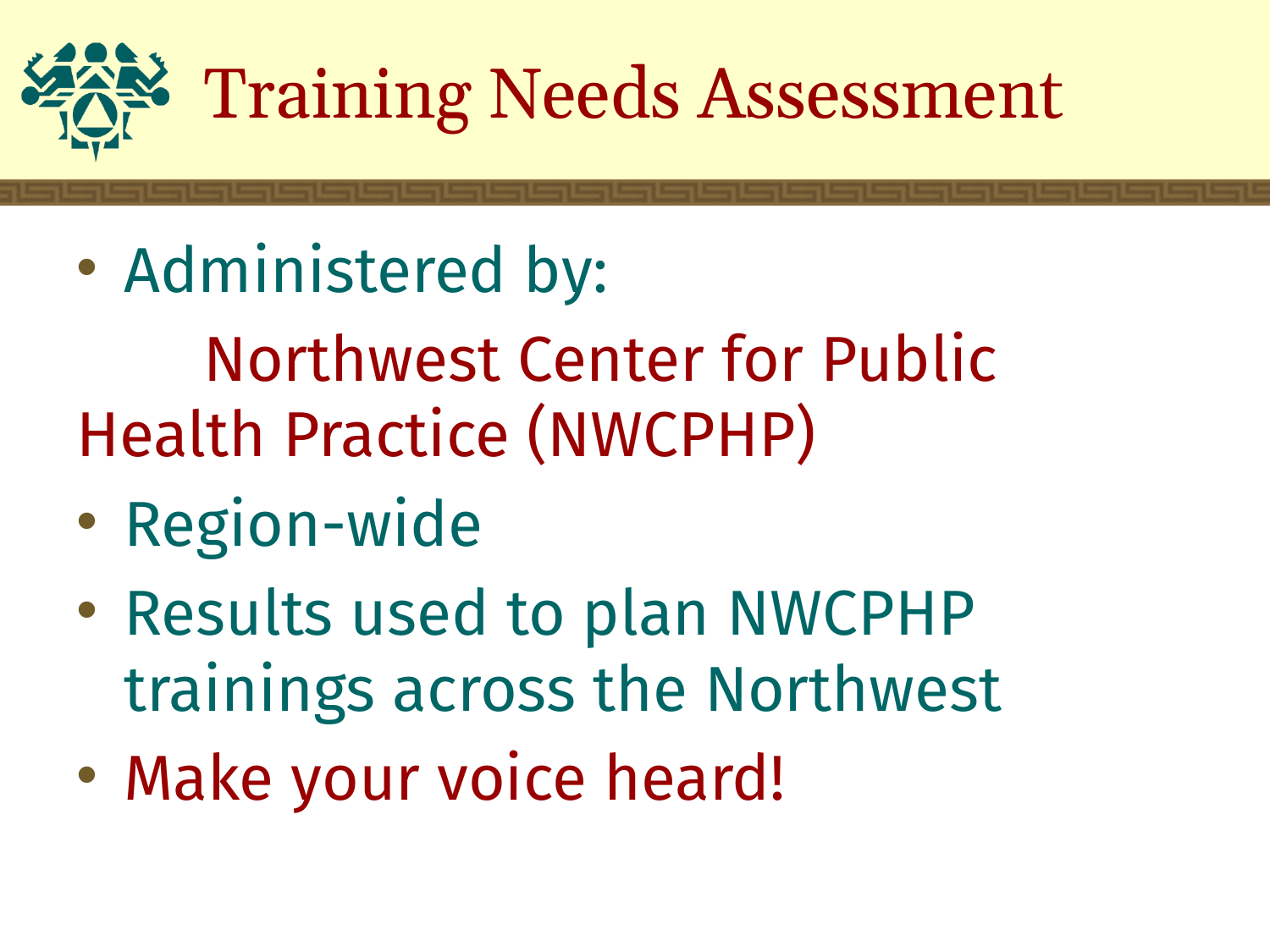

# Training Needs Assessment
Administered by:
	Northwest Center for Public 	Health Practice (NWCPHP)
Region-wide
Results used to plan NWCPHP trainings across the Northwest
Make your voice heard!